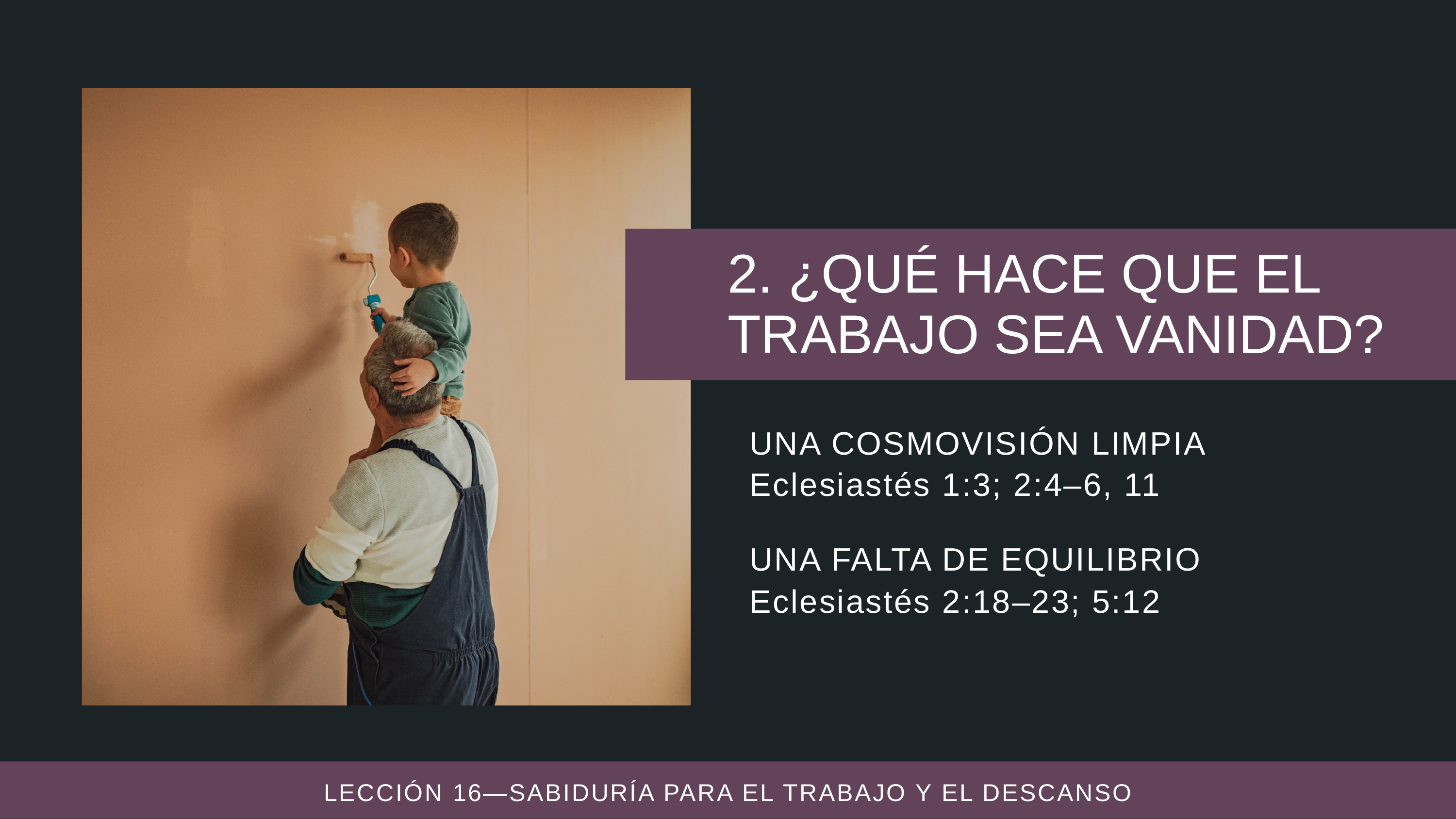

UNA COSMOVISIÓN LIMPIA
Eclesiastés 1:3; 2:4–6, 11
UNA FALTA DE EQUILIBRIO
Eclesiastés 2:18–23; 5:12